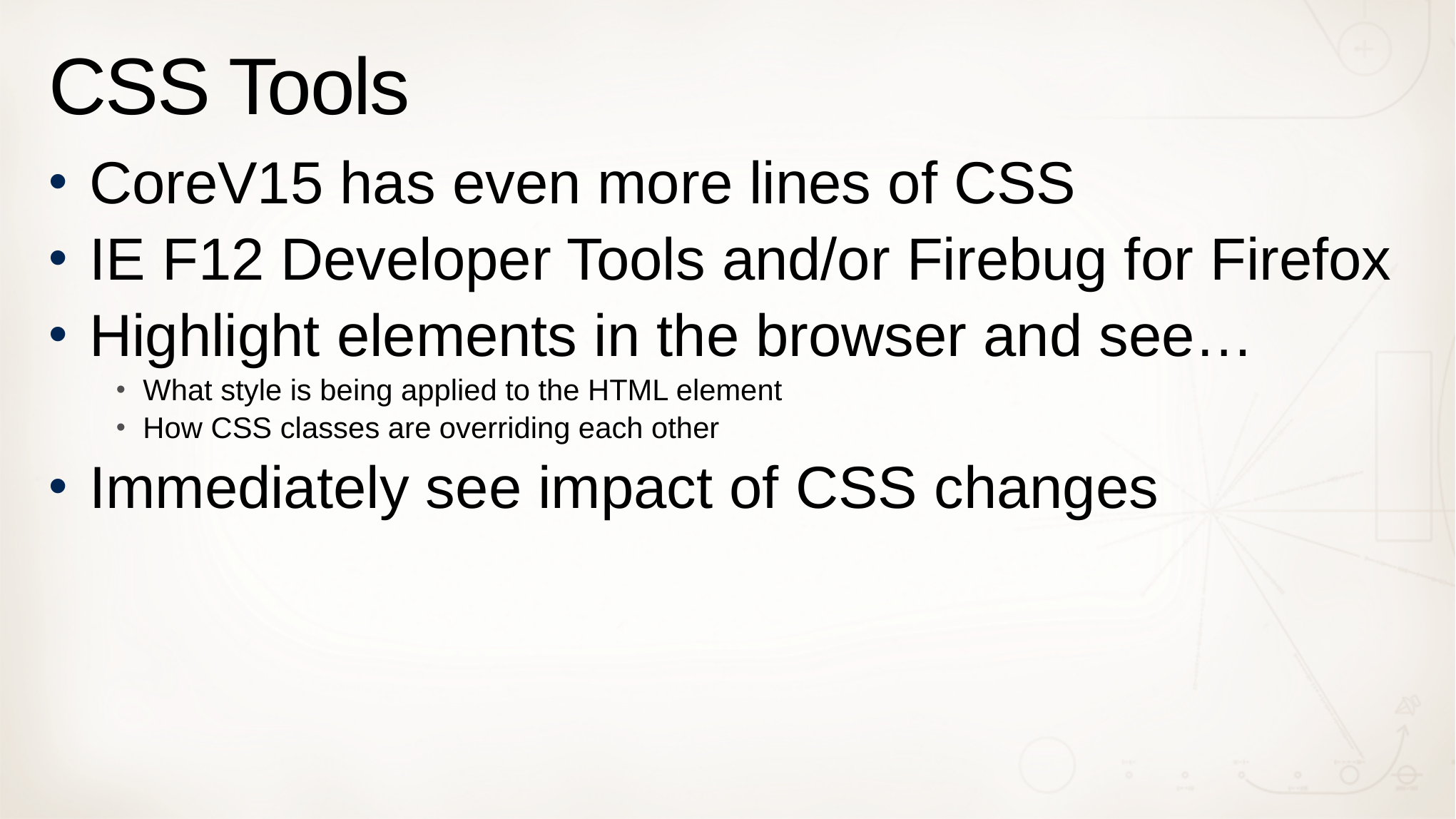

# CSS Tools
CoreV15 has even more lines of CSS
IE F12 Developer Tools and/or Firebug for Firefox
Highlight elements in the browser and see…
What style is being applied to the HTML element
How CSS classes are overriding each other
Immediately see impact of CSS changes